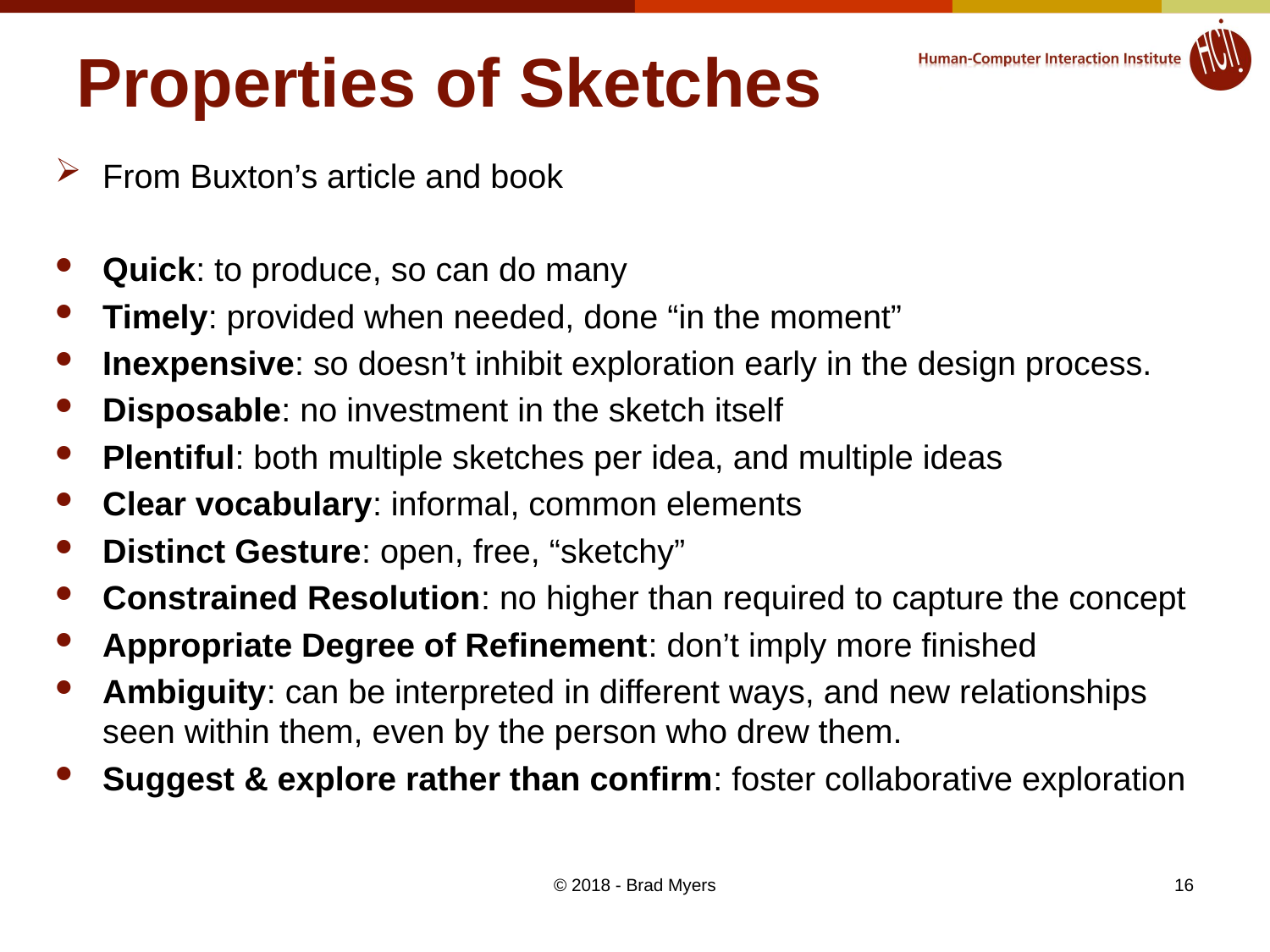

# Properties of Sketches
From Buxton’s article and book

Quick: to produce, so can do many
Timely: provided when needed, done “in the moment”
Inexpensive: so doesn’t inhibit exploration early in the design process.
Disposable: no investment in the sketch itself
Plentiful: both multiple sketches per idea, and multiple ideas
Clear vocabulary: informal, common elements
Distinct Gesture: open, free, “sketchy”
Constrained Resolution: no higher than required to capture the concept
Appropriate Degree of Refinement: don’t imply more finished
Ambiguity: can be interpreted in different ways, and new relationships seen within them, even by the person who drew them.
Suggest & explore rather than confirm: foster collaborative exploration
© 2018 - Brad Myers
16